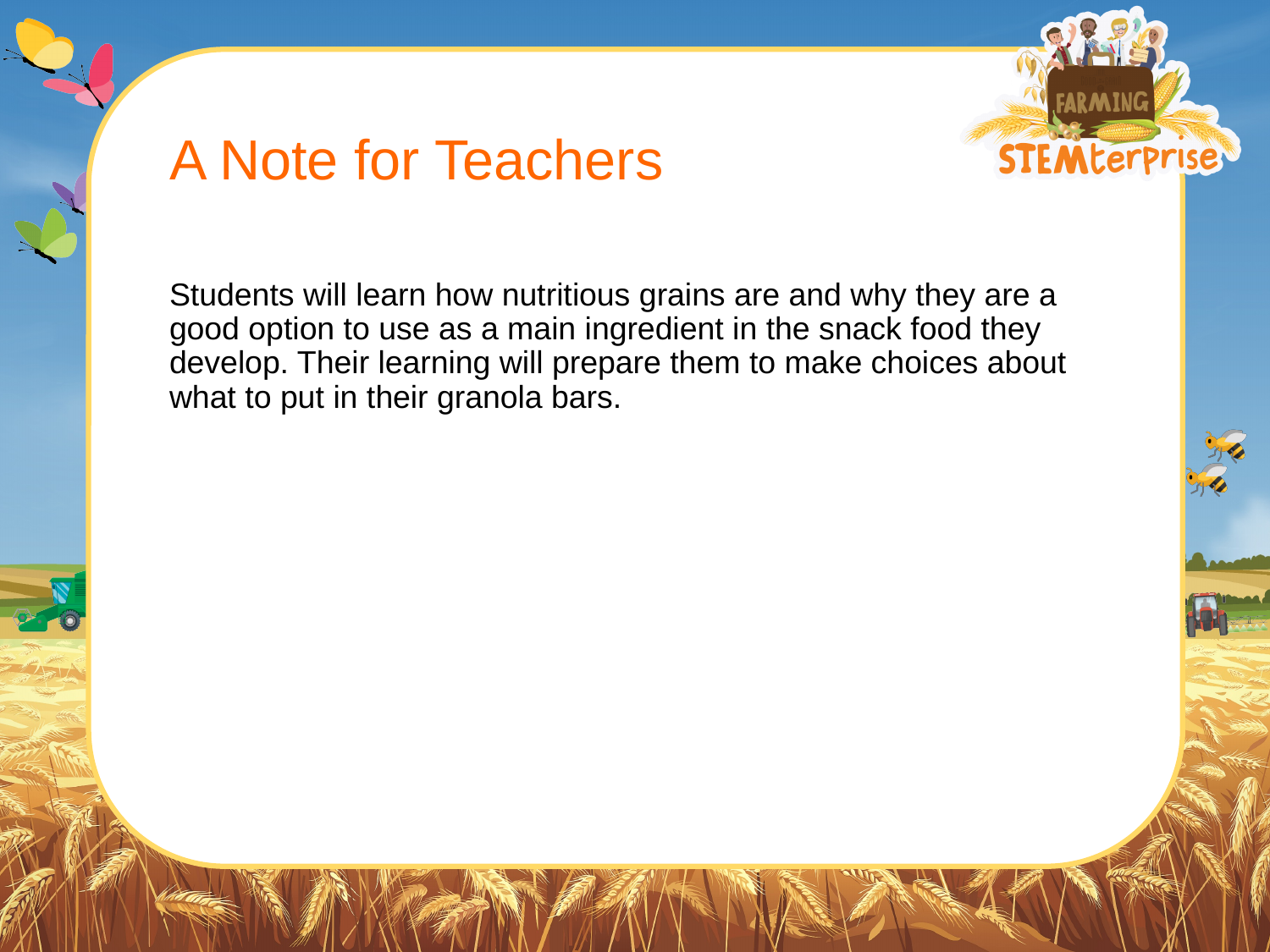

# A Note for Teachers

Students will learn how nutritious grains are and why they are a good option to use as a main ingredient in the snack food they develop. Their learning will prepare them to make choices about what to put in their granola bars.